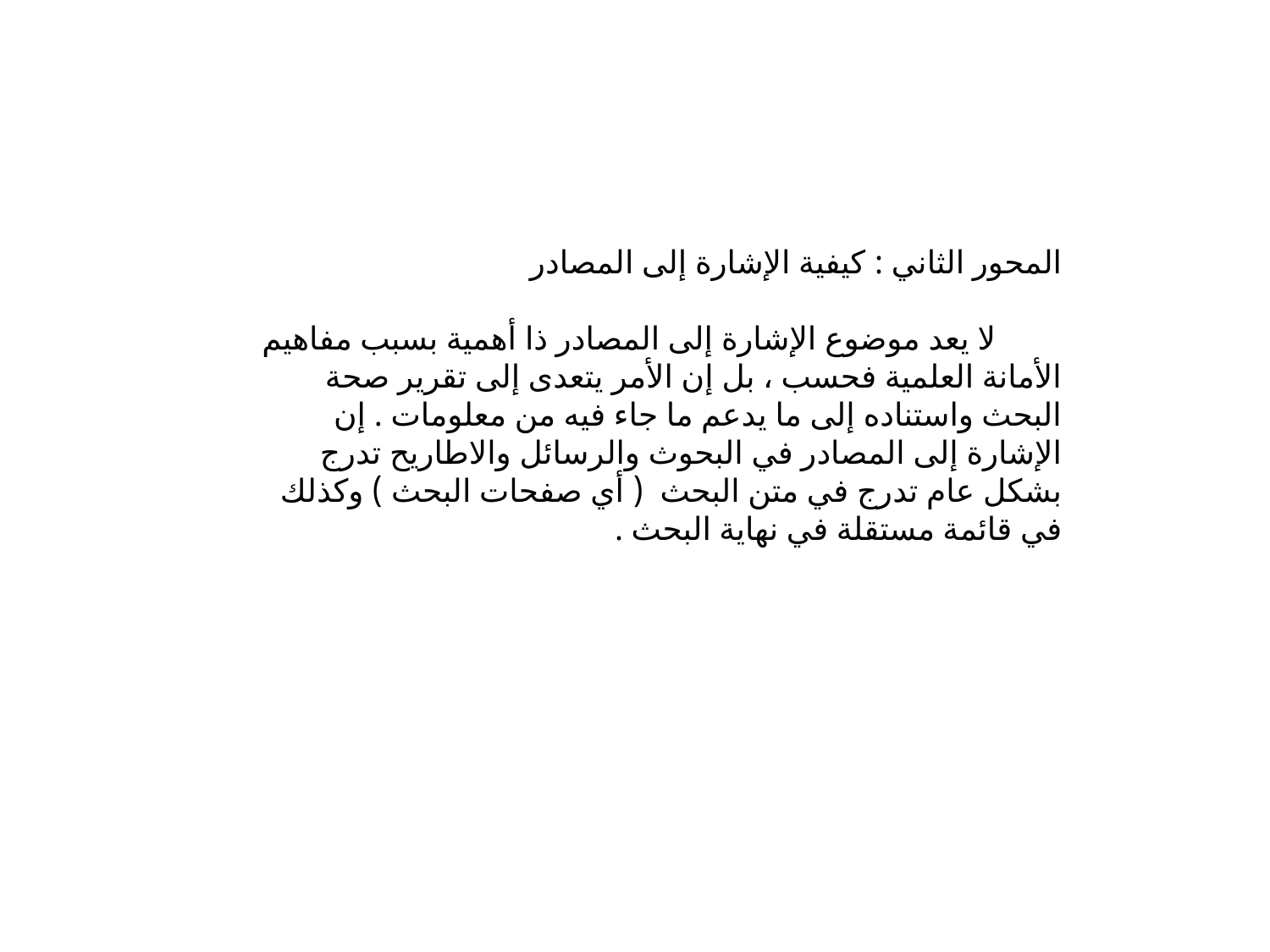

المحور الثاني : كيفية الإشارة إلى المصادر

        لا يعد موضوع الإشارة إلى المصادر ذا أهمية بسبب مفاهيم الأمانة العلمية فحسب ، بل إن الأمر يتعدى إلى تقرير صحة البحث واستناده إلى ما يدعم ما جاء فيه من معلومات . إن الإشارة إلى المصادر في البحوث والرسائل والاطاريح تدرج بشكل عام تدرج في متن البحث  ( أي صفحات البحث ) وكذلك في قائمة مستقلة في نهاية البحث .